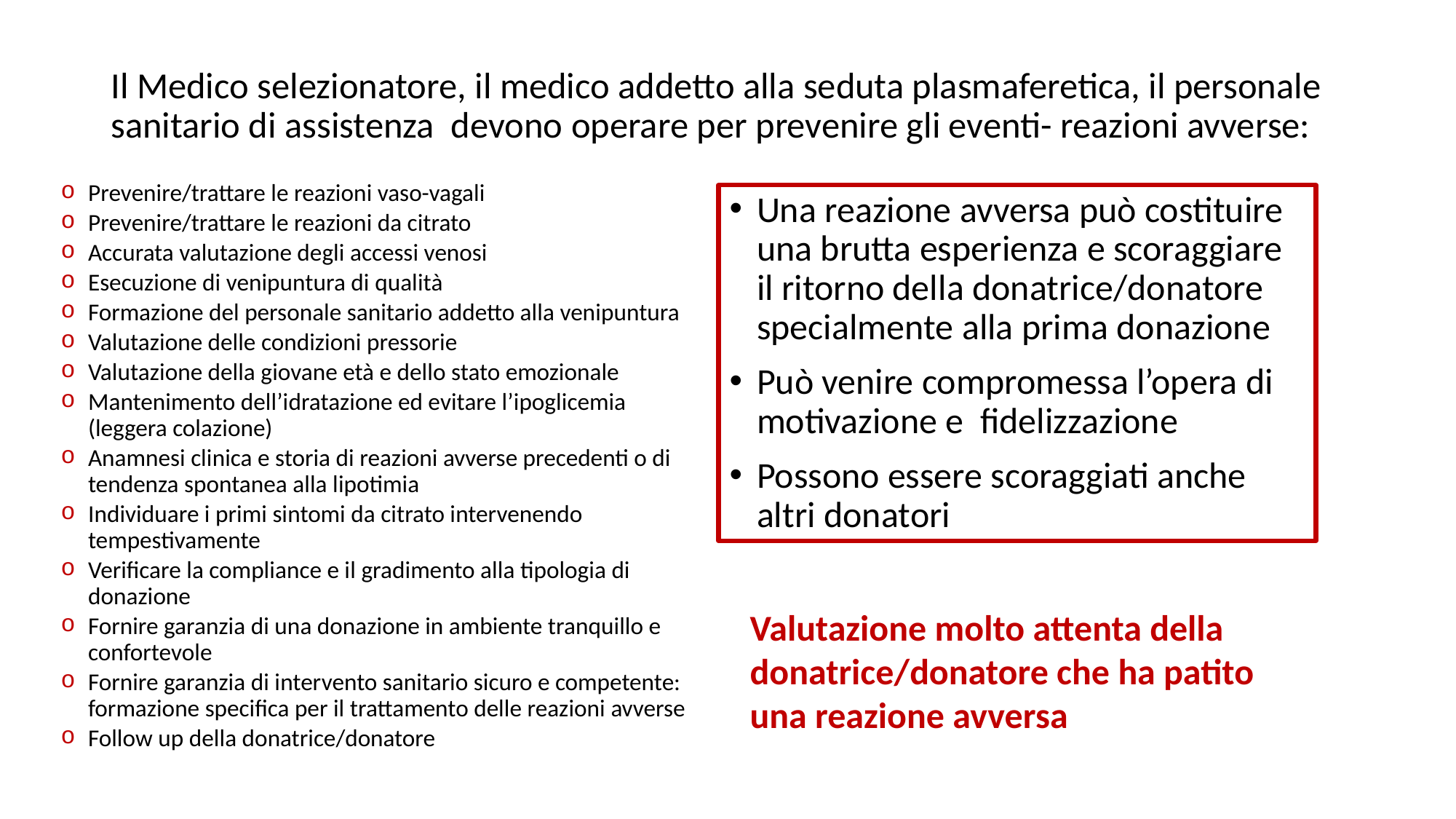

# Il Medico selezionatore, il medico addetto alla seduta plasmaferetica, il personale sanitario di assistenza  devono operare per prevenire gli eventi- reazioni avverse:

Prevenire/trattare le reazioni vaso-vagali
Prevenire/trattare le reazioni da citrato
Accurata valutazione degli accessi venosi
Esecuzione di venipuntura di qualità
Formazione del personale sanitario addetto alla venipuntura
Valutazione delle condizioni pressorie
Valutazione della giovane età e dello stato emozionale
Mantenimento dell’idratazione ed evitare l’ipoglicemia (leggera colazione)
Anamnesi clinica e storia di reazioni avverse precedenti o di tendenza spontanea alla lipotimia
Individuare i primi sintomi da citrato intervenendo tempestivamente
Verificare la compliance e il gradimento alla tipologia di donazione
Fornire garanzia di una donazione in ambiente tranquillo e confortevole
Fornire garanzia di intervento sanitario sicuro e competente: formazione specifica per il trattamento delle reazioni avverse
Follow up della donatrice/donatore

Una reazione avversa può costituire una brutta esperienza e scoraggiare il ritorno della donatrice/donatore specialmente alla prima donazione
Può venire compromessa l’opera di motivazione e  fidelizzazione
Possono essere scoraggiati anche altri donatori
Valutazione molto attenta della donatrice/donatore che ha patito una reazione avversa